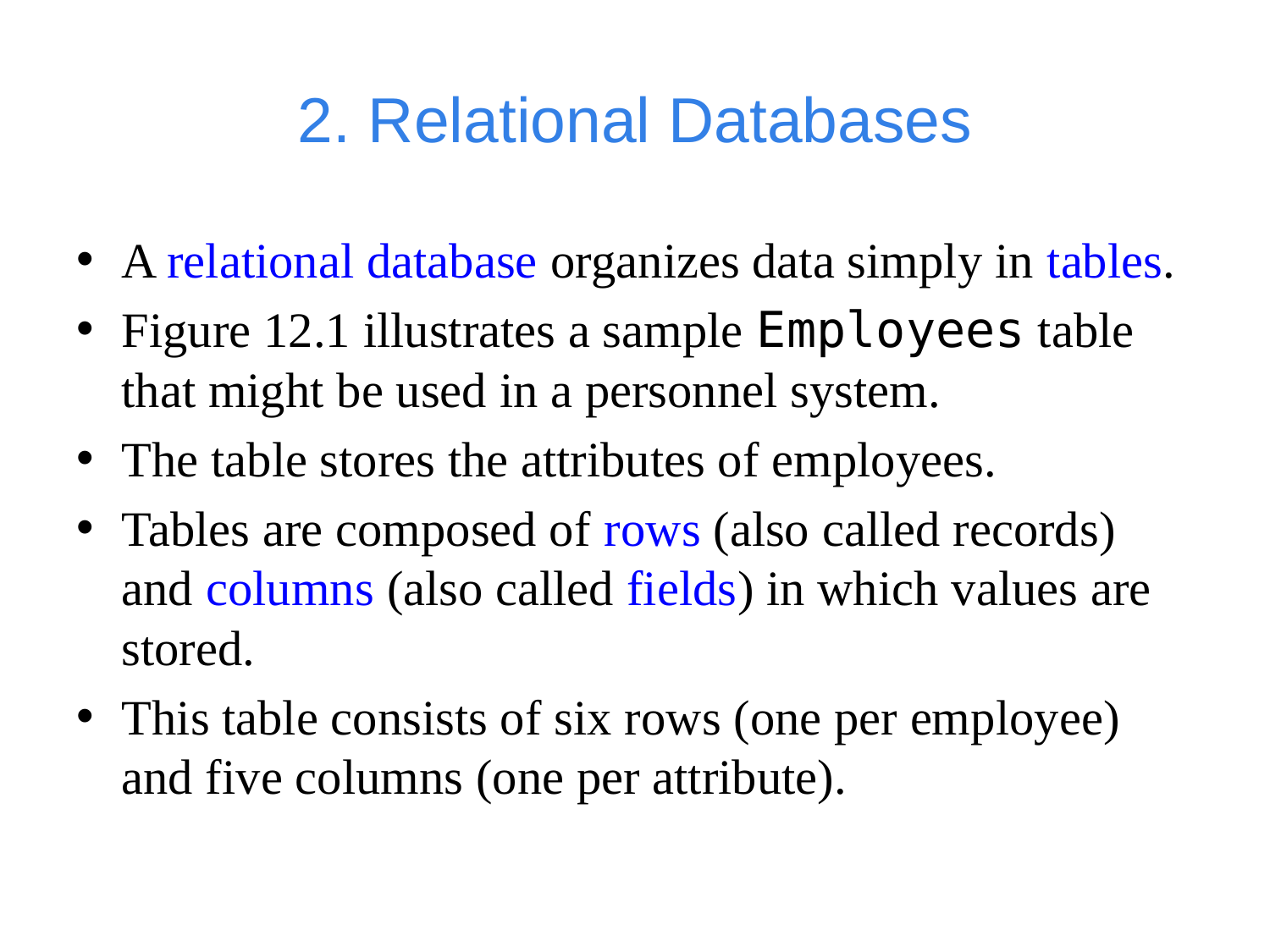

# 2. Relational Databases
A relational database organizes data simply in tables.
Figure 12.1 illustrates a sample Employees table that might be used in a personnel system.
The table stores the attributes of employees.
Tables are composed of rows (also called records) and columns (also called fields) in which values are stored.
This table consists of six rows (one per employee) and five columns (one per attribute).